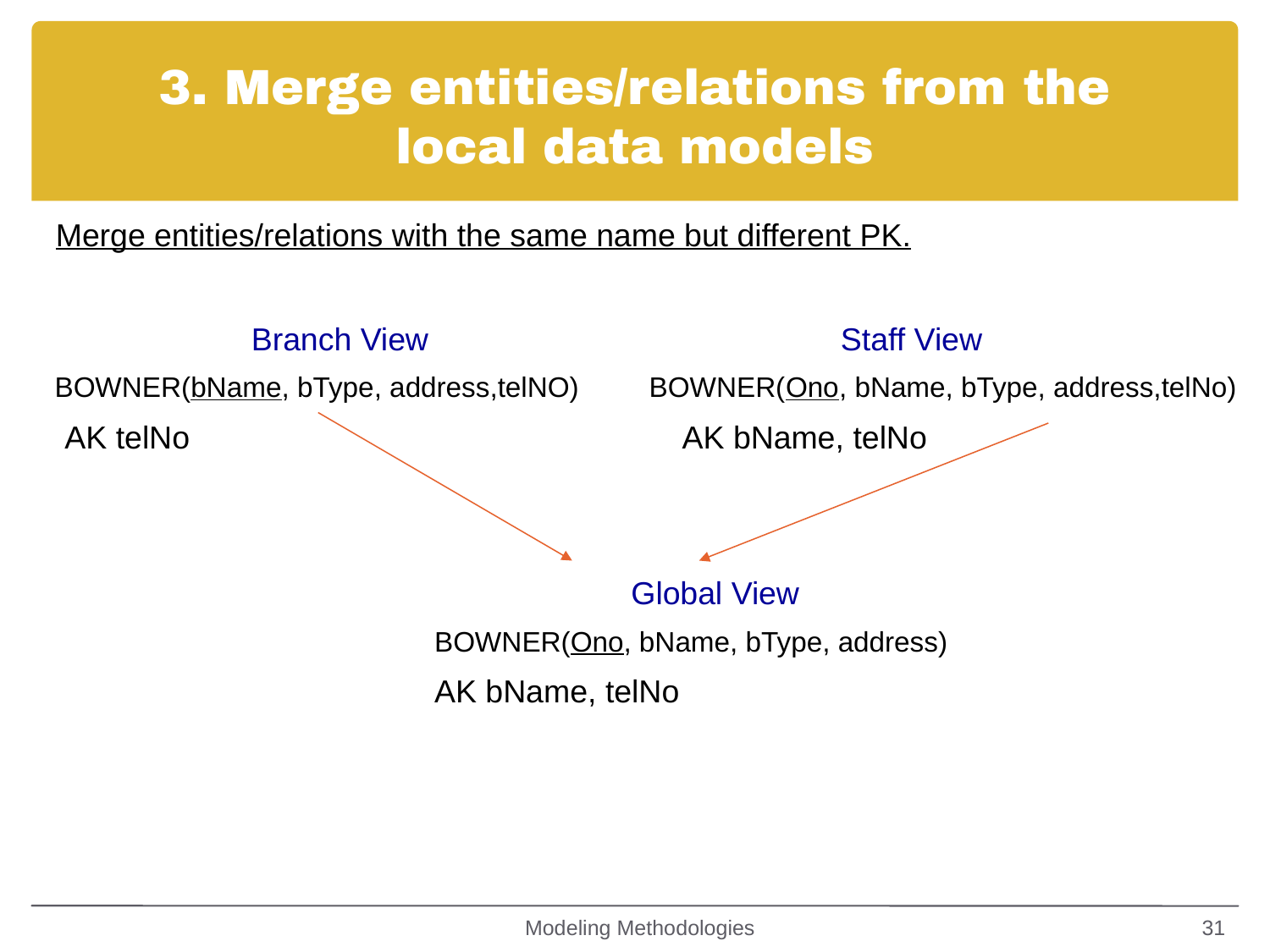

3. Merge entities/relations from the local data models
 Merge entities/relations with the same name but different PK.

                       Branch View				Staff View
 BOWNER(bName, bType, address,telNO)         BOWNER(Ono, bName, bType, address,telNo)
  AK telNo				           AK bName, telNo

					     Global View
   	 		             BOWNER(Ono, bName, bType, address)
			             AK bName, telNo

Modeling Methodologies
31